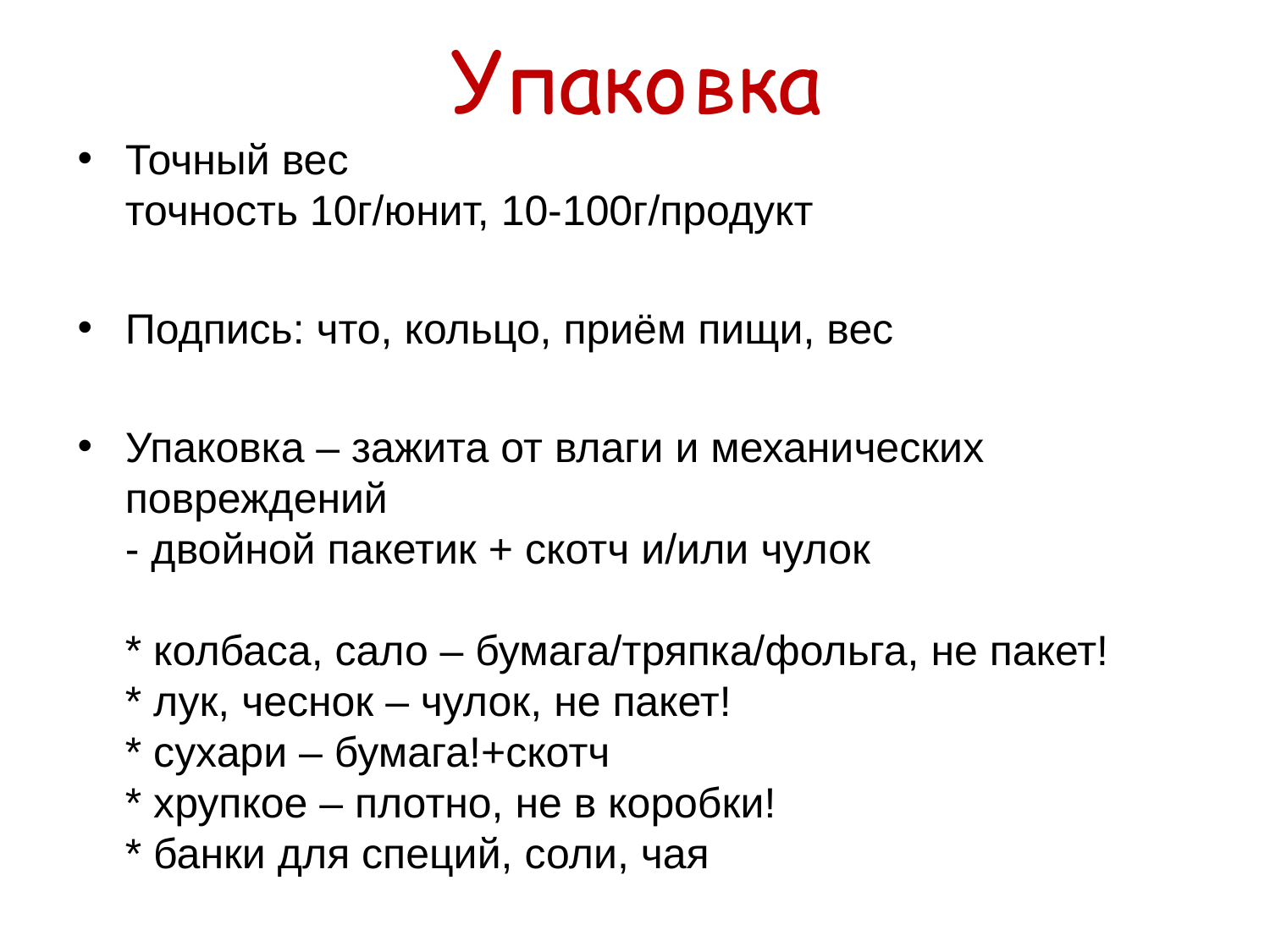

# Упаковка
Точный вес
точность 10г/юнит, 10-100г/продукт

Подпись: что, кольцо, приём пищи, вес

Упаковка – зажита от влаги и механических повреждений
- двойной пакетик + скотч и/или чулок
* колбаса, сало – бумага/тряпка/фольга, не пакет!
* лук, чеснок – чулок, не пакет!
* сухари – бумага!+скотч
* хрупкое – плотно, не в коробки!
* банки для специй, соли, чая